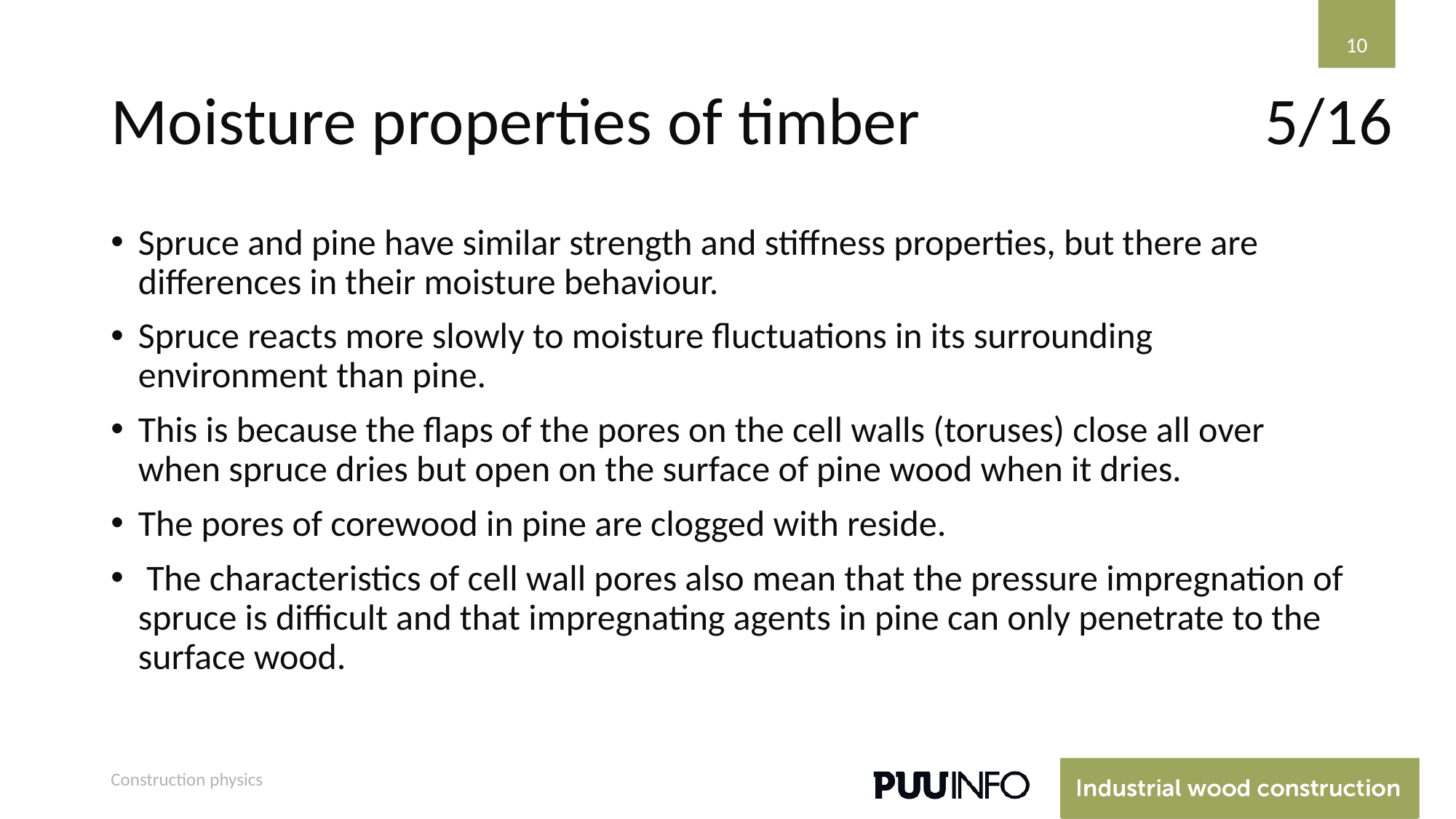

10
# Moisture properties of timber
5/16
Spruce and pine have similar strength and stiffness properties, but there are differences in their moisture behaviour.
Spruce reacts more slowly to moisture fluctuations in its surrounding environment than pine.
This is because the flaps of the pores on the cell walls (toruses) close all over when spruce dries but open on the surface of pine wood when it dries.
The pores of corewood in pine are clogged with reside.
 The characteristics of cell wall pores also mean that the pressure impregnation of spruce is difficult and that impregnating agents in pine can only penetrate to the surface wood.
Construction physics